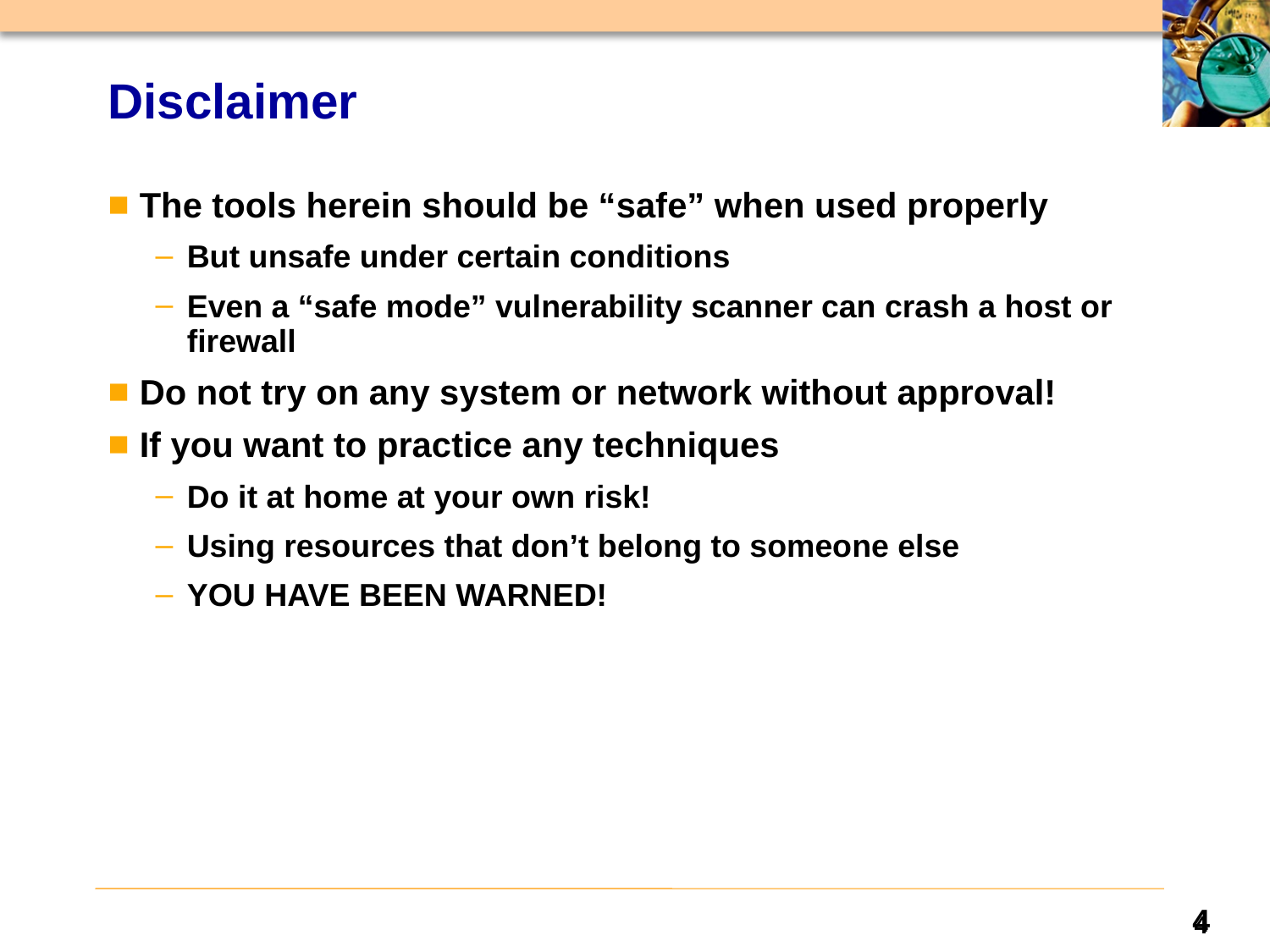

# Disclaimer
The tools herein should be “safe” when used properly
But unsafe under certain conditions
Even a “safe mode” vulnerability scanner can crash a host or firewall
Do not try on any system or network without approval!
If you want to practice any techniques
Do it at home at your own risk!
Using resources that don’t belong to someone else
YOU HAVE BEEN WARNED!
4